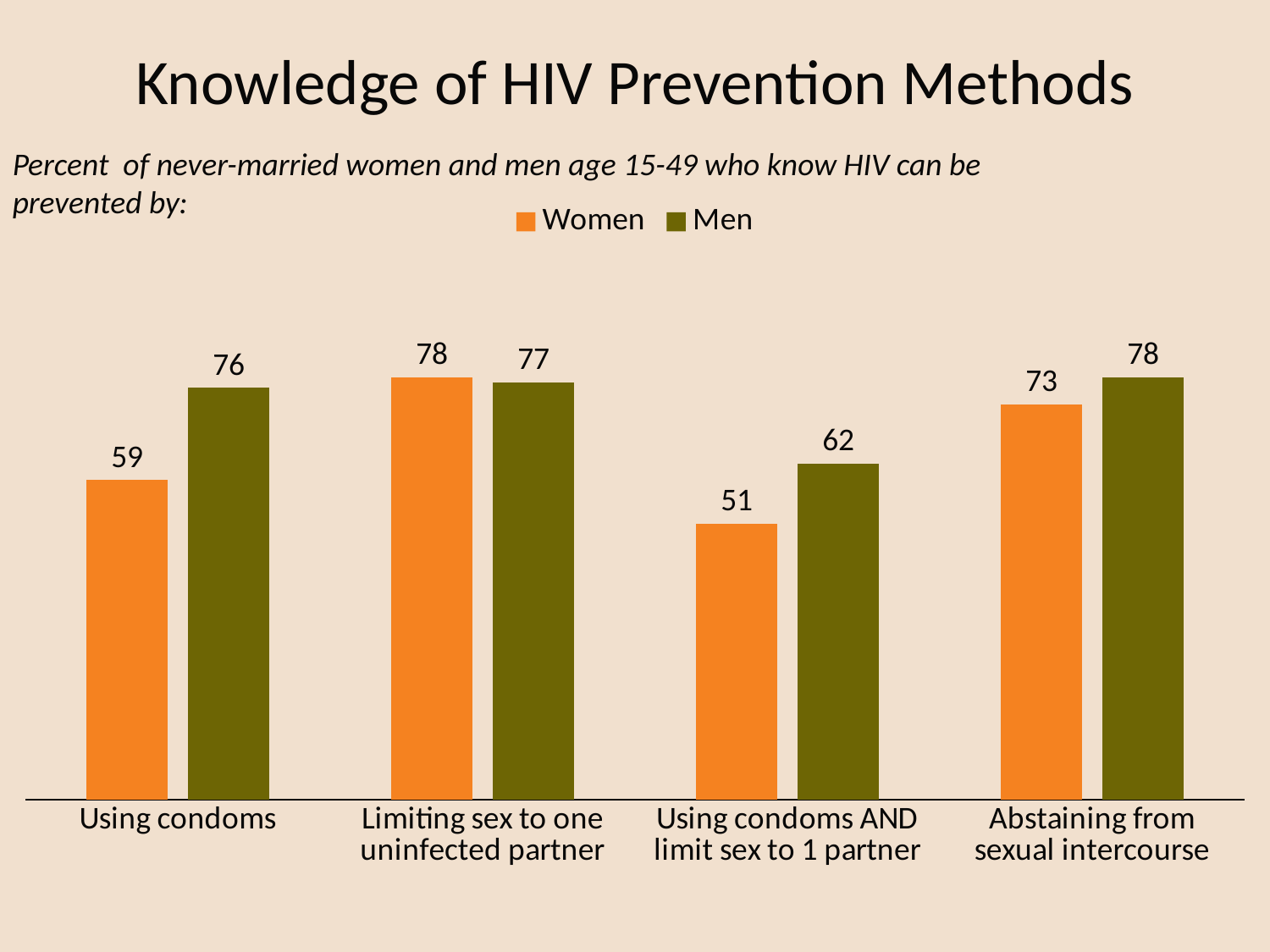

# Knowledge of HIV Prevention Methods
Percent  of never-married women and men age 15-49 who know HIV can be prevented by:

### Chart

| Category | Women | Men |
|---|---|---|
| Using condoms | 59.0 | 76.0 |
| Limiting sex to one uninfected partner | 78.0 | 77.0 |
| Using condoms AND limit sex to 1 partner | 51.0 | 62.0 |
| Abstaining from sexual intercourse | 73.0 | 78.0 |